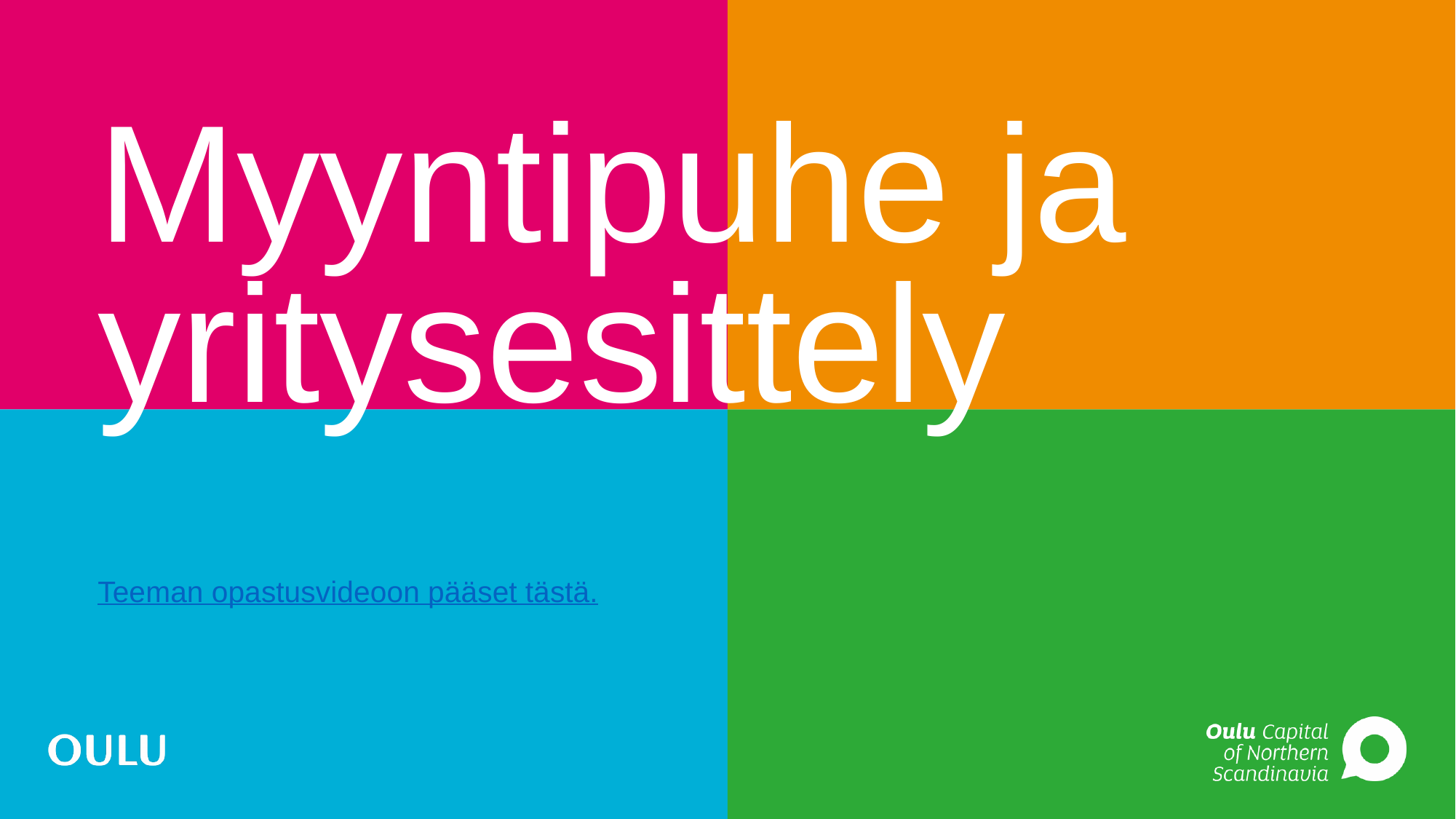

# Myyntipuhe ja yritysesittely

Teeman opastusvideoon pääset tästä.